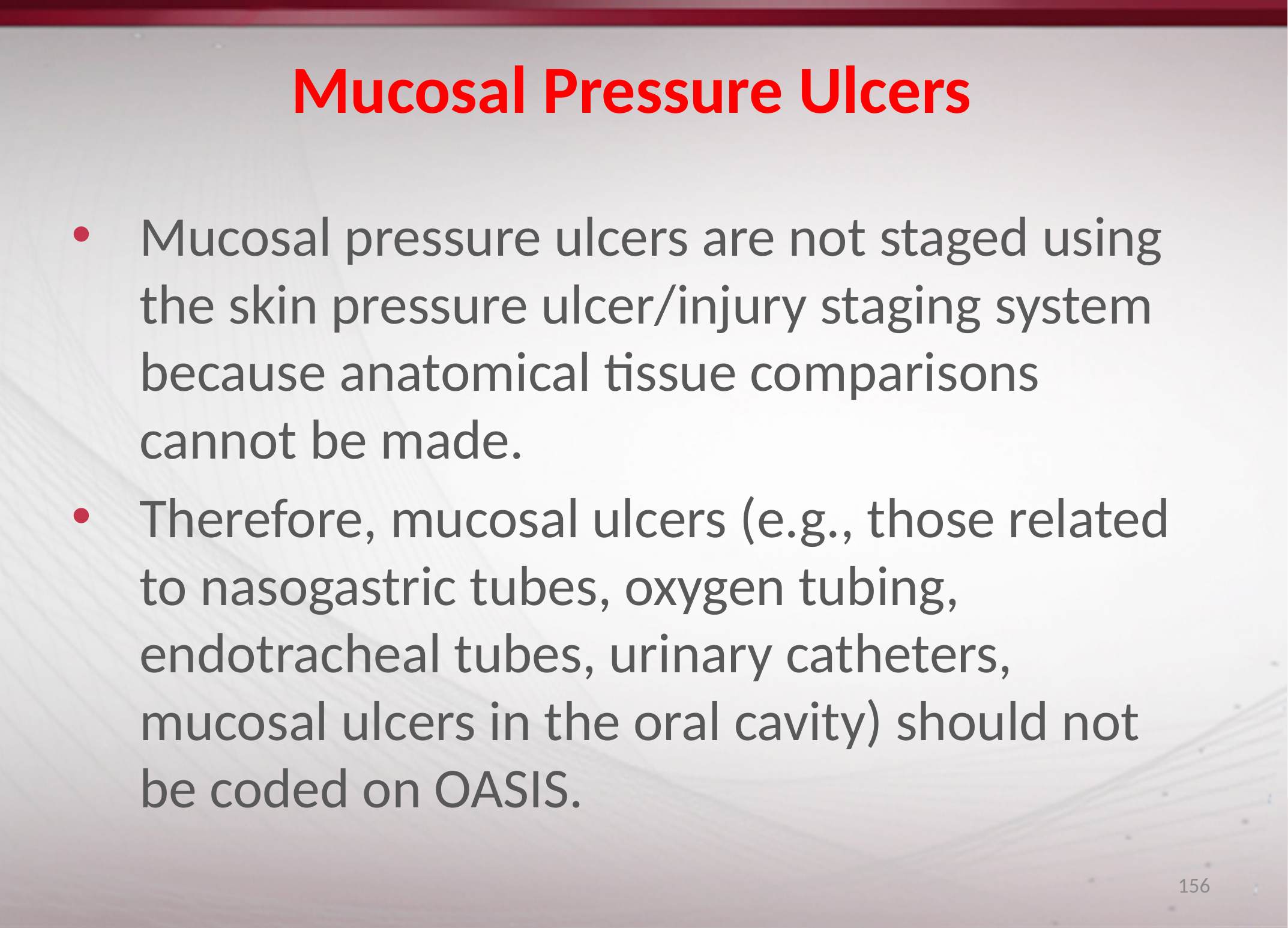

# Mucosal Pressure Ulcers
Mucosal pressure ulcers are not staged using the skin pressure ulcer/injury staging system because anatomical tissue comparisons cannot be made.
Therefore, mucosal ulcers (e.g., those related to nasogastric tubes, oxygen tubing, endotracheal tubes, urinary catheters, mucosal ulcers in the oral cavity) should not be coded on OASIS.

156